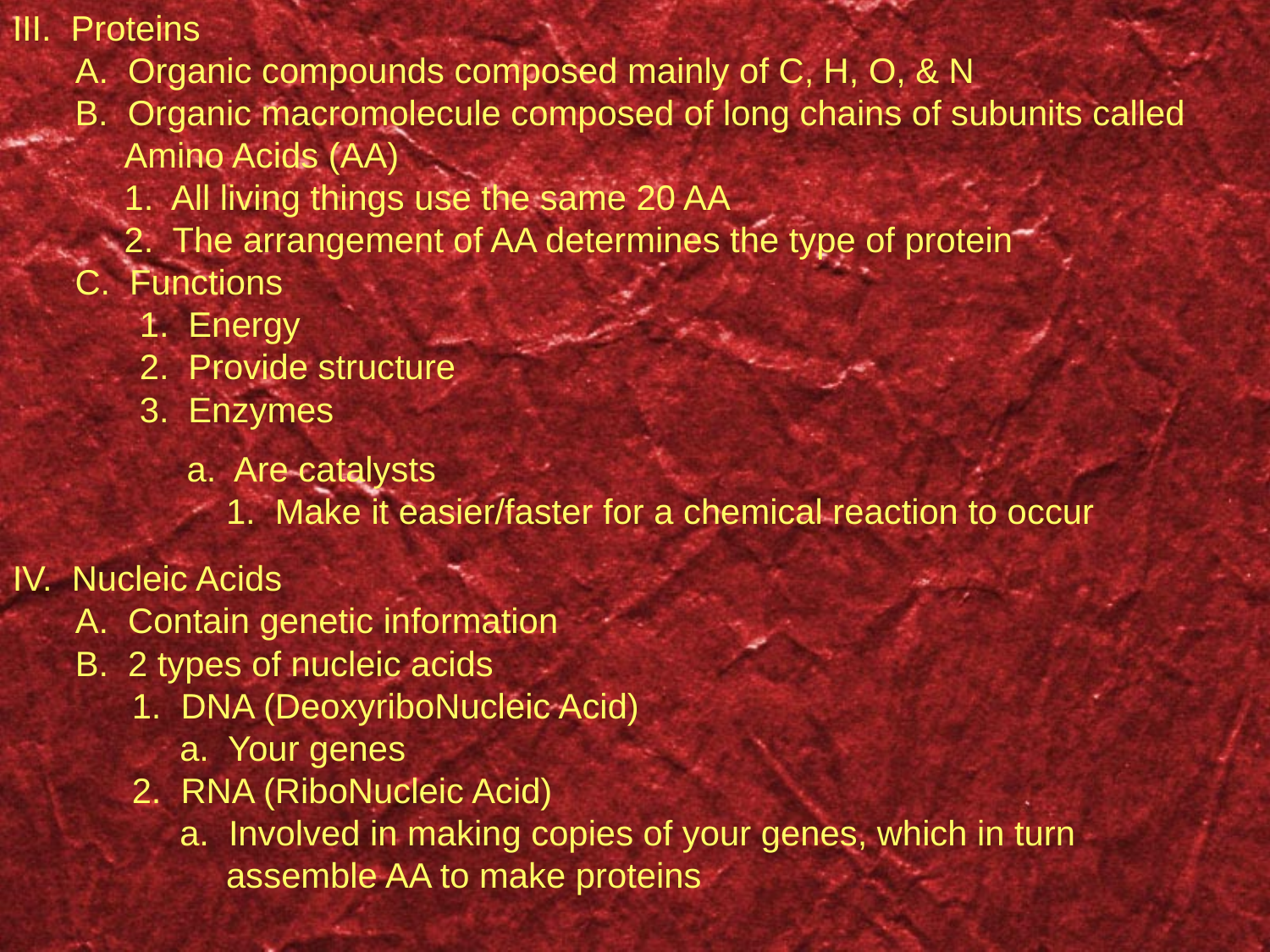

III.  Proteins
	A.  Organic compounds composed mainly of C, H, O, & N
	B.  Organic macromolecule composed of long chains of subunits called 		Amino Acids (AA)
	1.  All living things use the same 20 AA
	2.  The arrangement of AA determines the type of protein
	C.  Functions
		1.  Energy
 		2.  Provide structure
		3.  Enzymes
		a.  Are catalysts
		1.  Make it easier/faster for a chemical reaction to occur
IV.  Nucleic Acids
	A.  Contain genetic information
	B.  2 types of nucleic acids
		1.  DNA (DeoxyriboNucleic Acid)
			a.  Your genes
		2.  RNA (RiboNucleic Acid)
			a.  Involved in making copies of your genes, which in turn 					assemble AA to make proteins